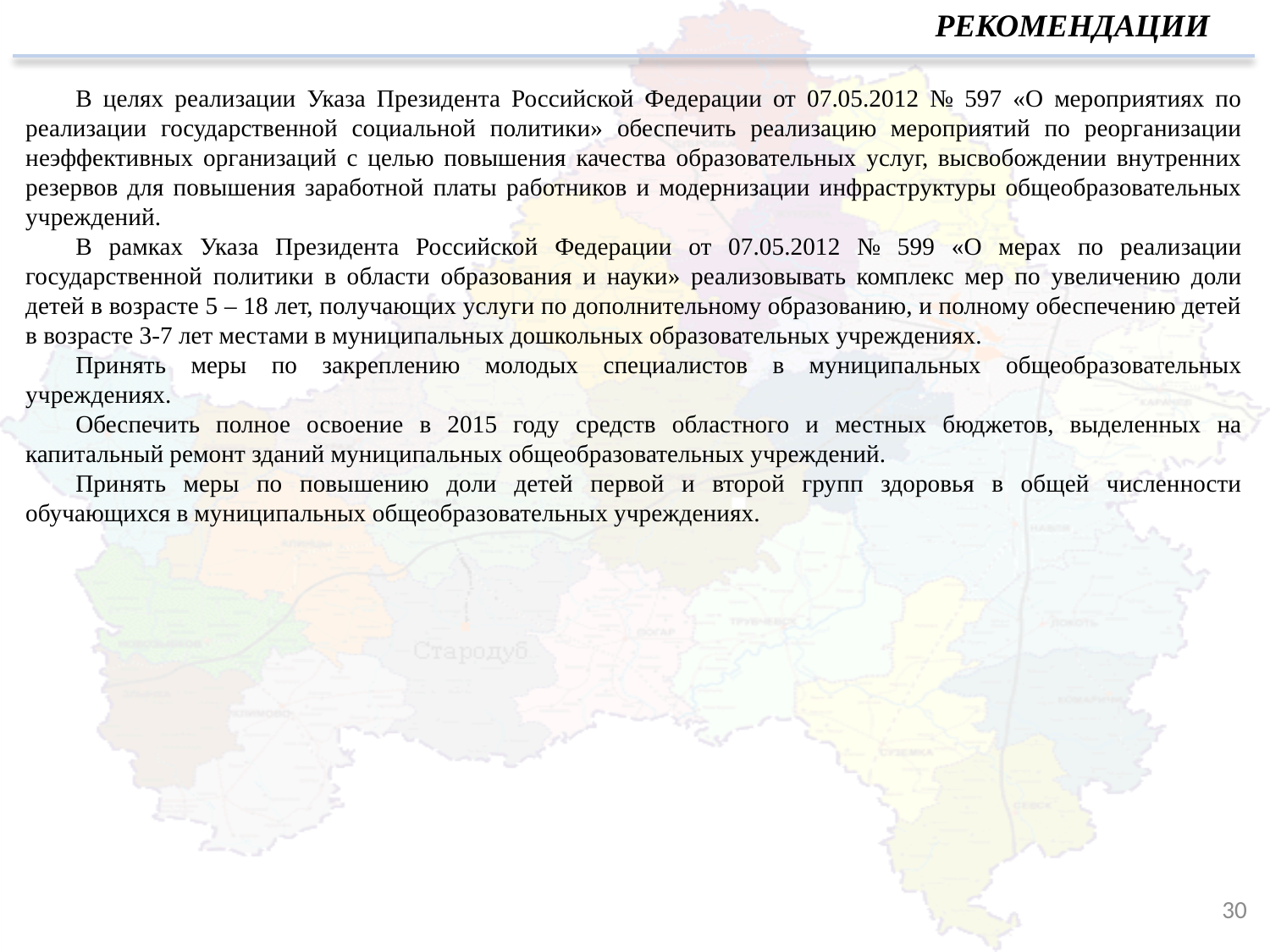

РЕКОМЕНДАЦИИ
В целях реализации Указа Президента Российской Федерации от 07.05.2012 № 597 «О мероприятиях по реализации государственной социальной политики» обеспечить реализацию мероприятий по реорганизации неэффективных организаций с целью повышения качества образовательных услуг, высвобождении внутренних резервов для повышения заработной платы работников и модернизации инфраструктуры общеобразовательных учреждений.
В рамках Указа Президента Российской Федерации от 07.05.2012 № 599 «О мерах по реализации государственной политики в области образования и науки» реализовывать комплекс мер по увеличению доли детей в возрасте 5 – 18 лет, получающих услуги по дополнительному образованию, и полному обеспечению детей в возрасте 3-7 лет местами в муниципальных дошкольных образовательных учреждениях.
Принять меры по закреплению молодых специалистов в муниципальных общеобразовательных учреждениях.
Обеспечить полное освоение в 2015 году средств областного и местных бюджетов, выделенных на капитальный ремонт зданий муниципальных общеобразовательных учреждений.
Принять меры по повышению доли детей первой и второй групп здоровья в общей численности обучающихся в муниципальных общеобразовательных учреждениях.

30